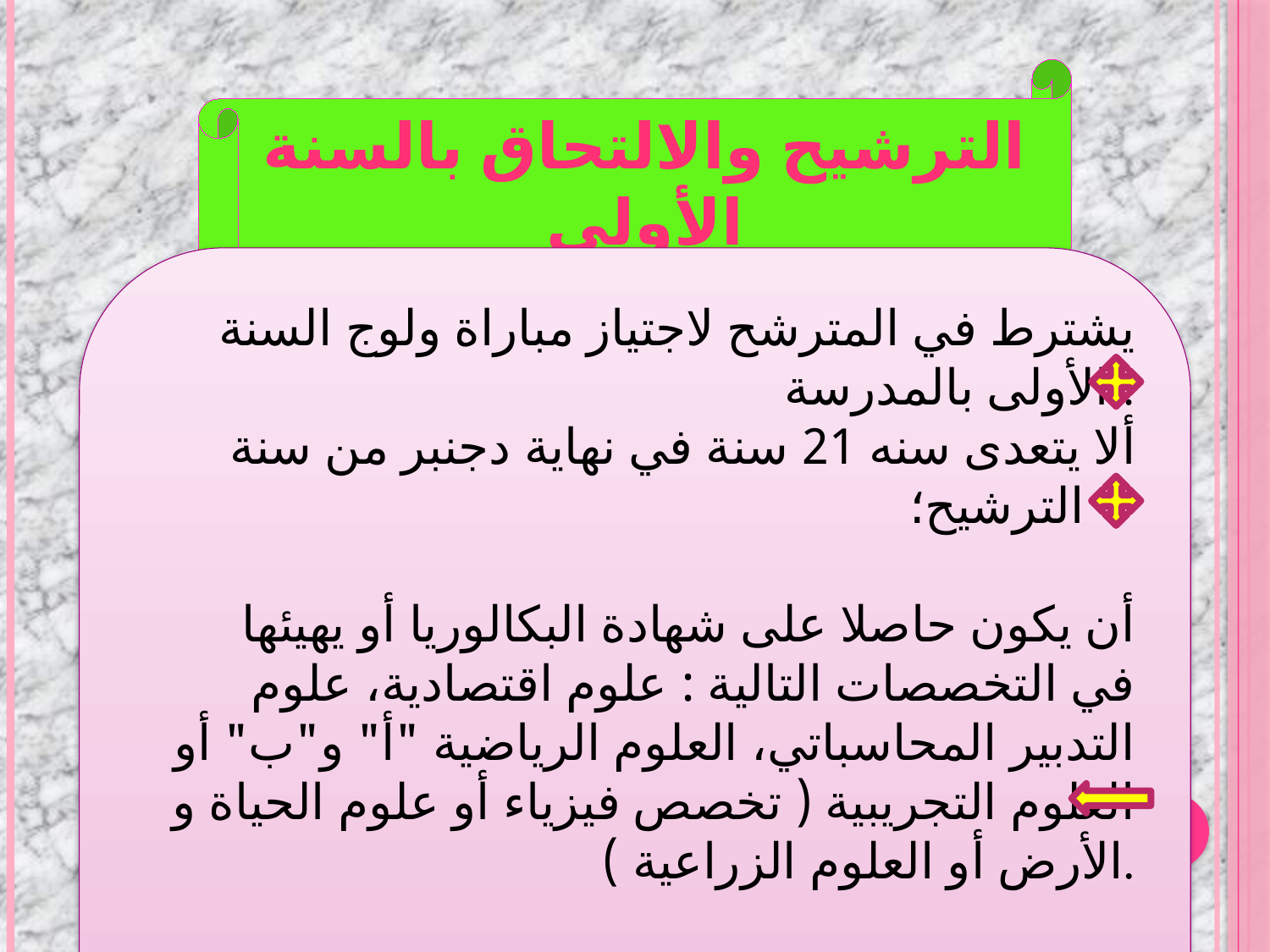

الترشیح والالتحاق بالسنة الأولى
 یشترط في المترشح لاجتیاز مباراة ولوج السنة الأولى بالمدرسة :
     ألا یتعدى سنه 21 سنة في نھایة دجنبر من سنة الترشیح؛

      أن یكون حاصلا على شھادة البكالوریا أو یھیئھا في التخصصات التالیة : علوم اقتصادیة، علوم التدبیر المحاسباتي، العلوم الریاضیة "أ" و"ب" أو العلوم التجریبیة ( تخصص فیزیاء أو علوم الحیاة و الأرض أو العلوم الزراعیة ).

       یتم انتقاء المرشحین بناء على النقط المحصل علیھا في امتحان البكالوریا.